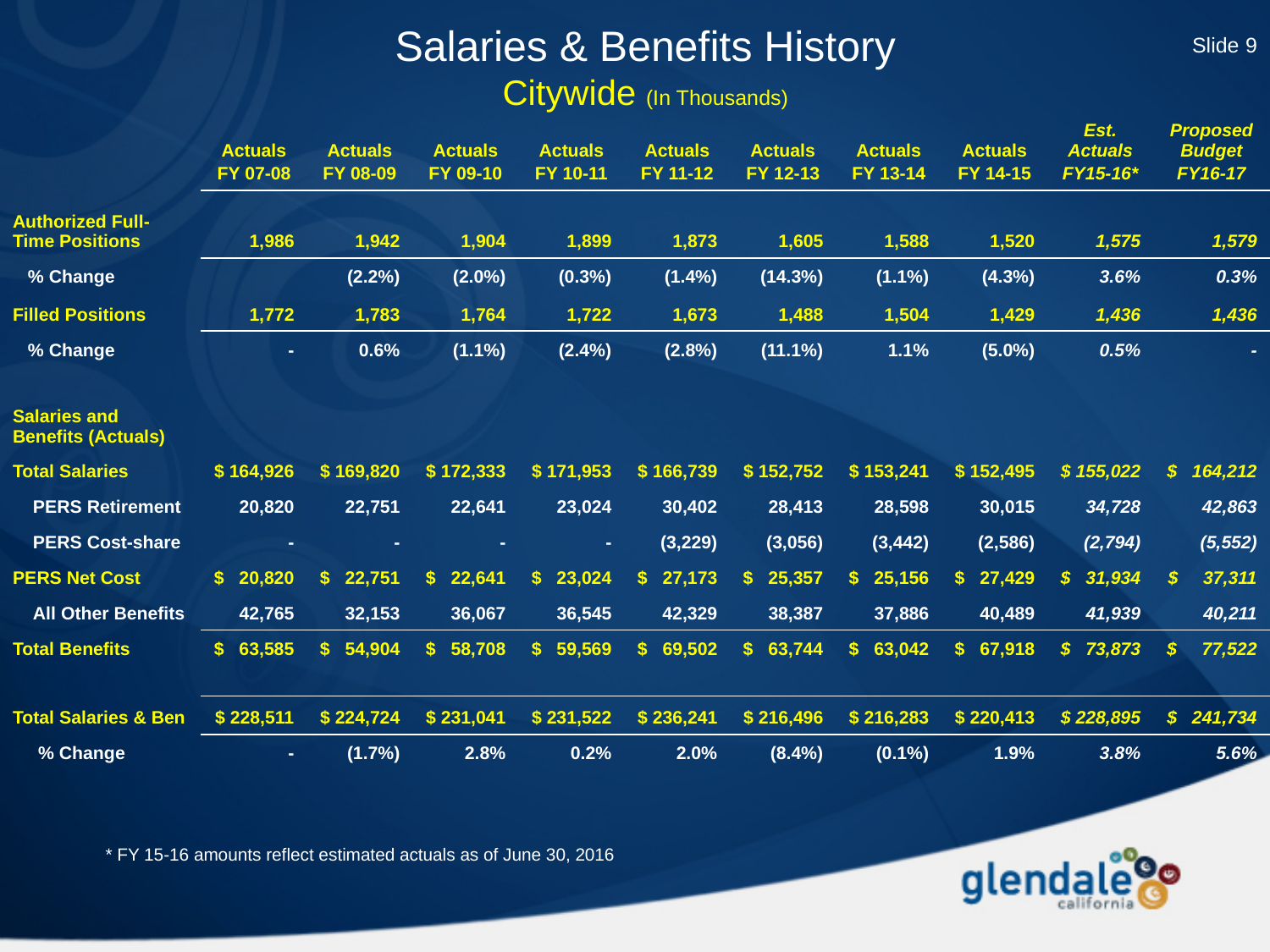

# Salaries & Benefits History Citywide (In Thousands)
Slide 9
|  | Actuals FY 07-08 | Actuals FY 08-09 | Actuals FY 09-10 | Actuals FY 10-11 | Actuals FY 11-12 | Actuals FY 12-13 | Actuals FY 13-14 | Actuals FY 14-15 | Est. Actuals FY15-16\* | Proposed Budget FY16-17 |
| --- | --- | --- | --- | --- | --- | --- | --- | --- | --- | --- |
| Authorized Full-Time Positions | 1,986 | 1,942 | 1,904 | 1,899 | 1,873 | 1,605 | 1,588 | 1,520 | 1,575 | 1,579 |
| % Change |  | (2.2%) | (2.0%) | (0.3%) | (1.4%) | (14.3%) | (1.1%) | (4.3%) | 3.6% | 0.3% |
| Filled Positions | 1,772 | 1,783 | 1,764 | 1,722 | 1,673 | 1,488 | 1,504 | 1,429 | 1,436 | 1,436 |
| % Change | - | 0.6% | (1.1%) | (2.4%) | (2.8%) | (11.1%) | 1.1% | (5.0%) | 0.5% | - |
|  |  |  |  |  |  |  |  |  |  |  |
| Salaries and Benefits (Actuals) |  |  |  |  |  |  |  |  |  |  |
| Total Salaries | $ 164,926 | $ 169,820 | $ 172,333 | $ 171,953 | $ 166,739 | $ 152,752 | $ 153,241 | $ 152,495 | $ 155,022 | $ 164,212 |
| PERS Retirement | 20,820 | 22,751 | 22,641 | 23,024 | 30,402 | 28,413 | 28,598 | 30,015 | 34,728 | 42,863 |
| PERS Cost-share | - | - | - | - | (3,229) | (3,056) | (3,442) | (2,586) | (2,794) | (5,552) |
| PERS Net Cost | $ 20,820 | $ 22,751 | $ 22,641 | $ 23,024 | $ 27,173 | $ 25,357 | $ 25,156 | $ 27,429 | $ 31,934 | $ 37,311 |
| All Other Benefits | 42,765 | 32,153 | 36,067 | 36,545 | 42,329 | 38,387 | 37,886 | 40,489 | 41,939 | 40,211 |
| Total Benefits | $ 63,585 | $ 54,904 | $ 58,708 | $ 59,569 | $ 69,502 | $ 63,744 | $ 63,042 | $ 67,918 | $ 73,873 | $ 77,522 |
|  |  |  |  |  |  |  |  |  |  |  |
| Total Salaries & Ben | $ 228,511 | $ 224,724 | $ 231,041 | $ 231,522 | $ 236,241 | $ 216,496 | $ 216,283 | $ 220,413 | $ 228,895 | $ 241,734 |
| % Change | - | (1.7%) | 2.8% | 0.2% | 2.0% | (8.4%) | (0.1%) | 1.9% | 3.8% | 5.6% |
* FY 15-16 amounts reflect estimated actuals as of June 30, 2016